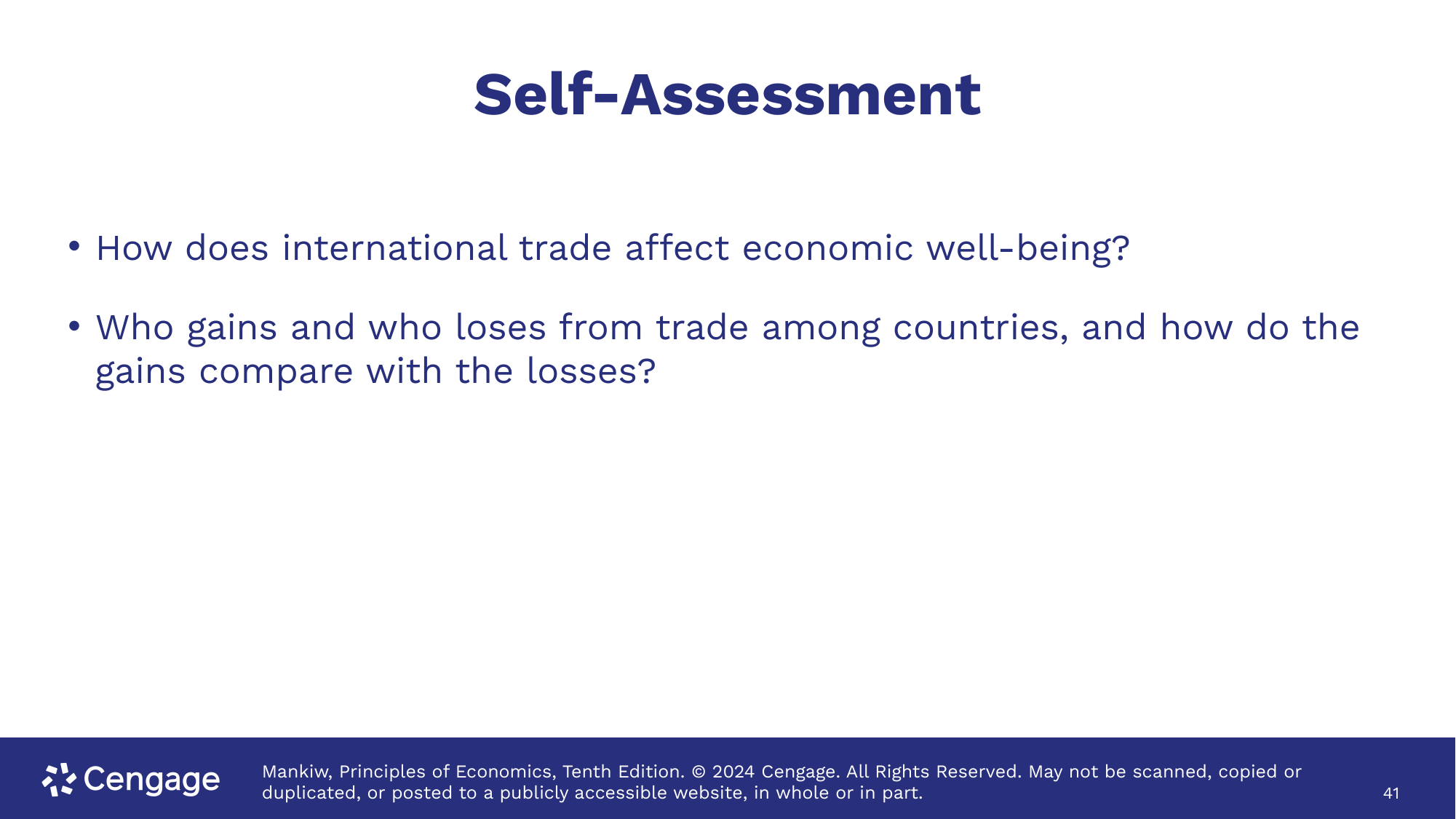

# Self-Assessment
How does international trade affect economic well-being?
Who gains and who loses from trade among countries, and how do the gains compare with the losses?